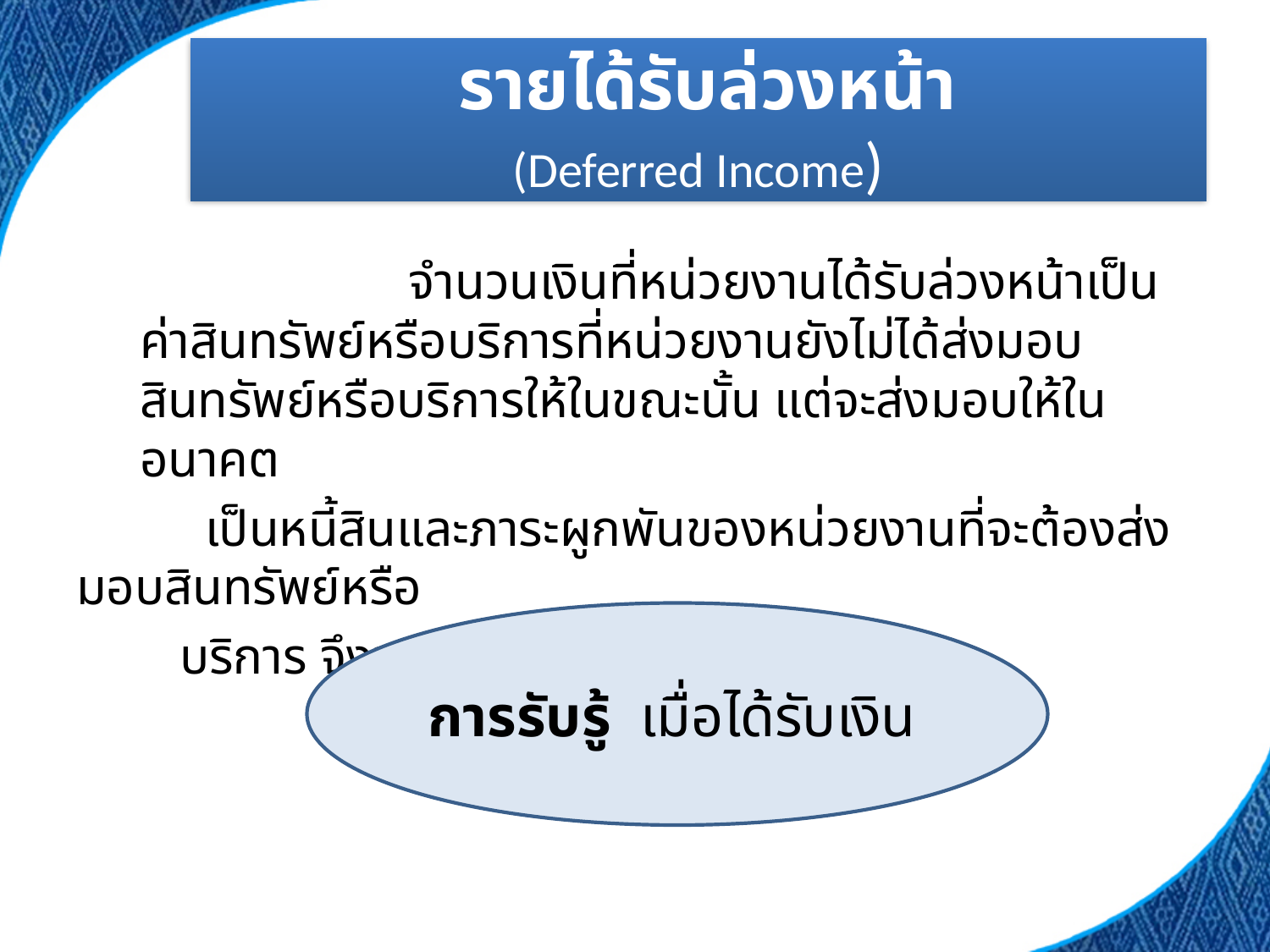

# รายได้รับล่วงหน้า (Deferred Income)
	           จำนวนเงินที่หน่วยงานได้รับล่วงหน้าเป็นค่าสินทรัพย์หรือบริการที่หน่วยงานยังไม่ได้ส่งมอบสินทรัพย์หรือบริการให้ในขณะนั้น แต่จะส่งมอบให้ในอนาคต
          เป็นหนี้สินและภาระผูกพันของหน่วยงานที่จะต้องส่งมอบสินทรัพย์หรือ
        บริการ จึงจะถือว่าเป็นรายได้

การรับรู้  เมื่อได้รับเงิน